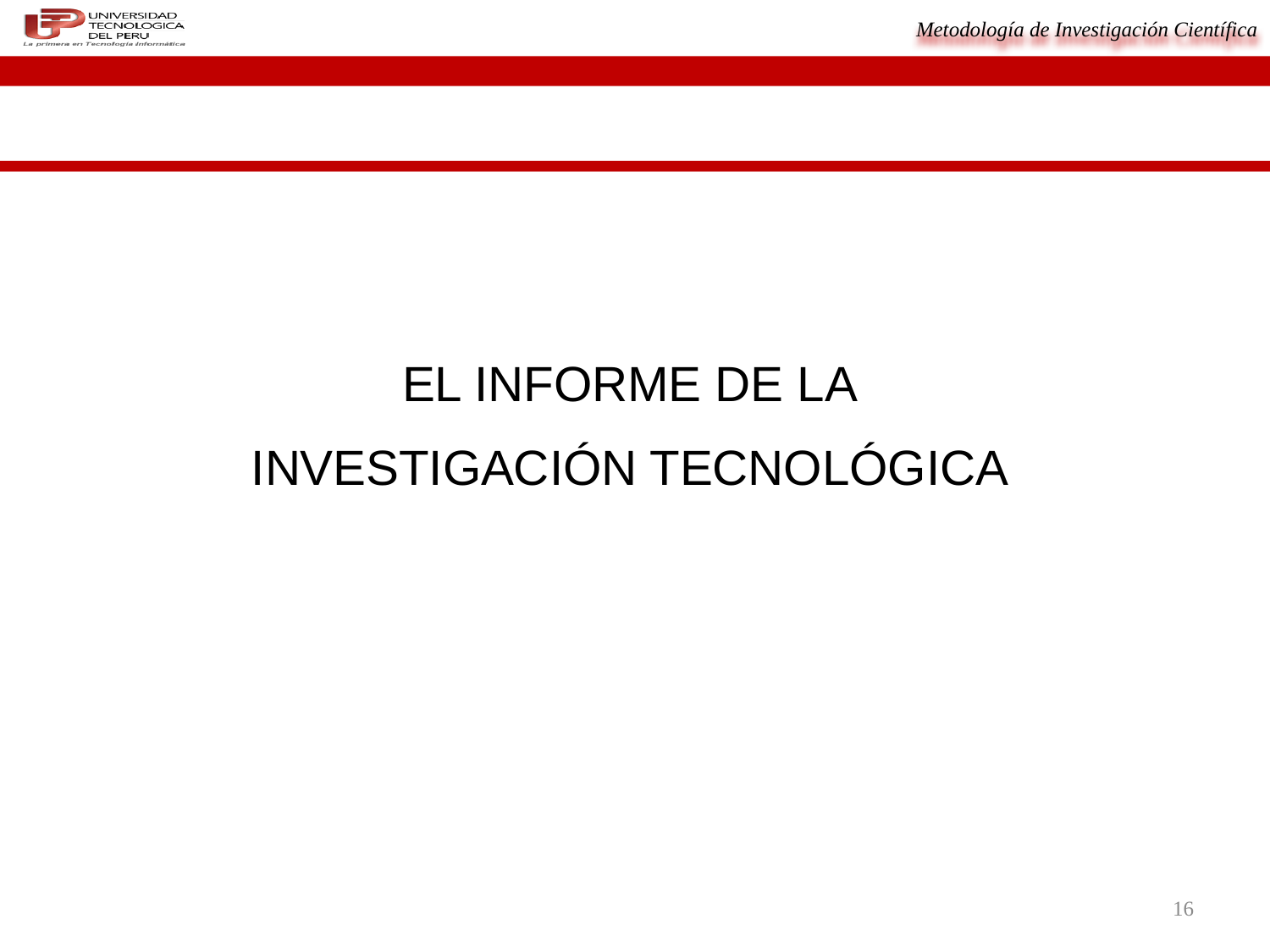

EL INFORME DE LA
INVESTIGACIÓN TECNOLÓGICA
16